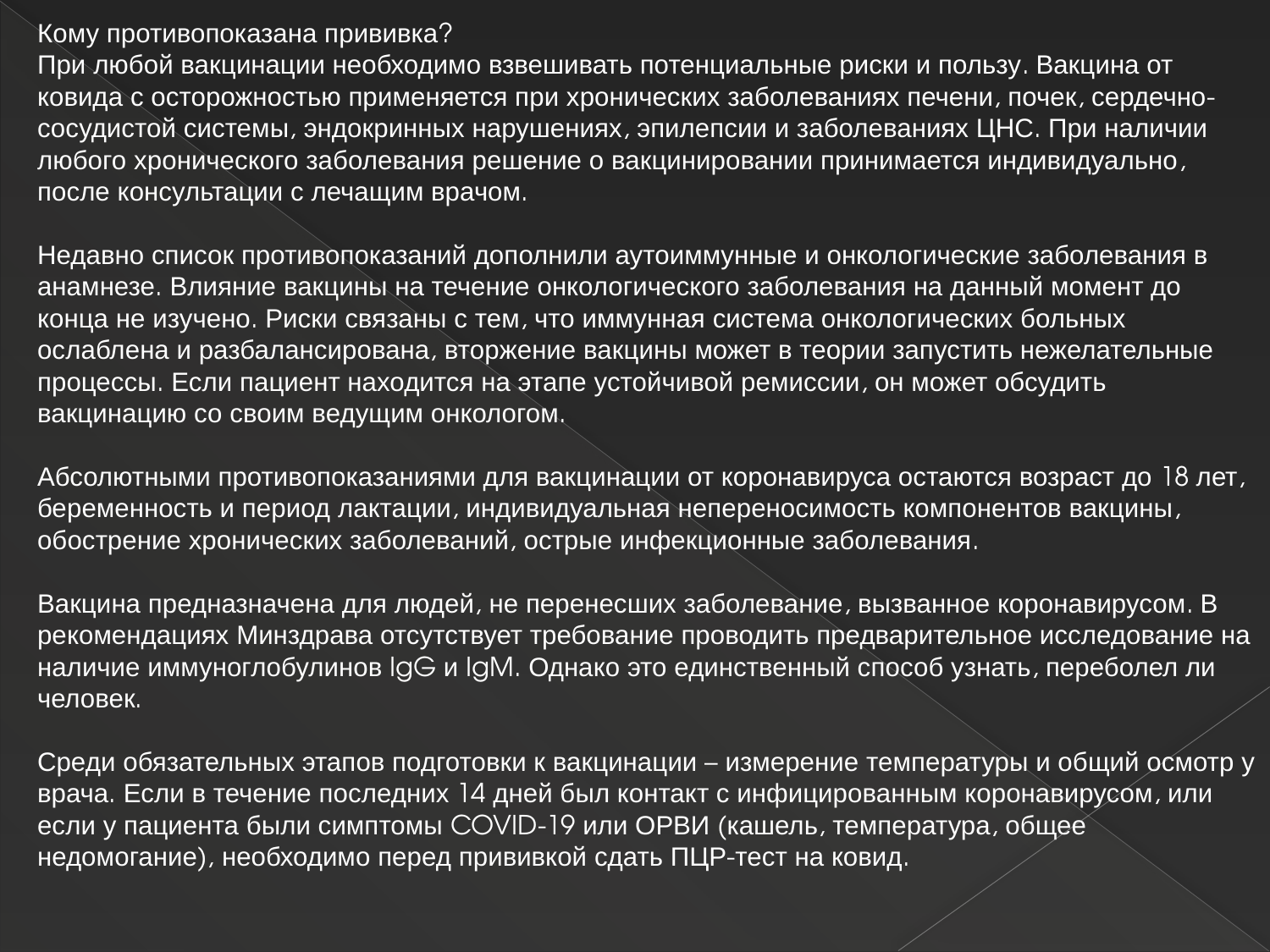

Кому противопоказана прививка?
При любой вакцинации необходимо взвешивать потенциальные риски и пользу. Вакцина от ковида с осторожностью применяется при хронических заболеваниях печени, почек, сердечно-сосудистой системы, эндокринных нарушениях, эпилепсии и заболеваниях ЦНС. При наличии любого хронического заболевания решение о вакцинировании принимается индивидуально, после консультации с лечащим врачом.
Недавно список противопоказаний дополнили аутоиммунные и онкологические заболевания в анамнезе. Влияние вакцины на течение онкологического заболевания на данный момент до конца не изучено. Риски связаны с тем, что иммунная система онкологических больных ослаблена и разбалансирована, вторжение вакцины может в теории запустить нежелательные процессы. Если пациент находится на этапе устойчивой ремиссии, он может обсудить вакцинацию со своим ведущим онкологом.
Абсолютными противопоказаниями для вакцинации от коронавируса остаются возраст до 18 лет, беременность и период лактации, индивидуальная непереносимость компонентов вакцины, обострение хронических заболеваний, острые инфекционные заболевания.
Вакцина предназначена для людей, не перенесших заболевание, вызванное коронавирусом. В рекомендациях Минздрава отсутствует требование проводить предварительное исследование на наличие иммуноглобулинов IgG и IgM. Однако это единственный способ узнать, переболел ли человек.
Среди обязательных этапов подготовки к вакцинации – измерение температуры и общий осмотр у врача. Если в течение последних 14 дней был контакт с инфицированным коронавирусом, или если у пациента были симптомы COVID-19 или ОРВИ (кашель, температура, общее недомогание), необходимо перед прививкой сдать ПЦР-тест на ковид.